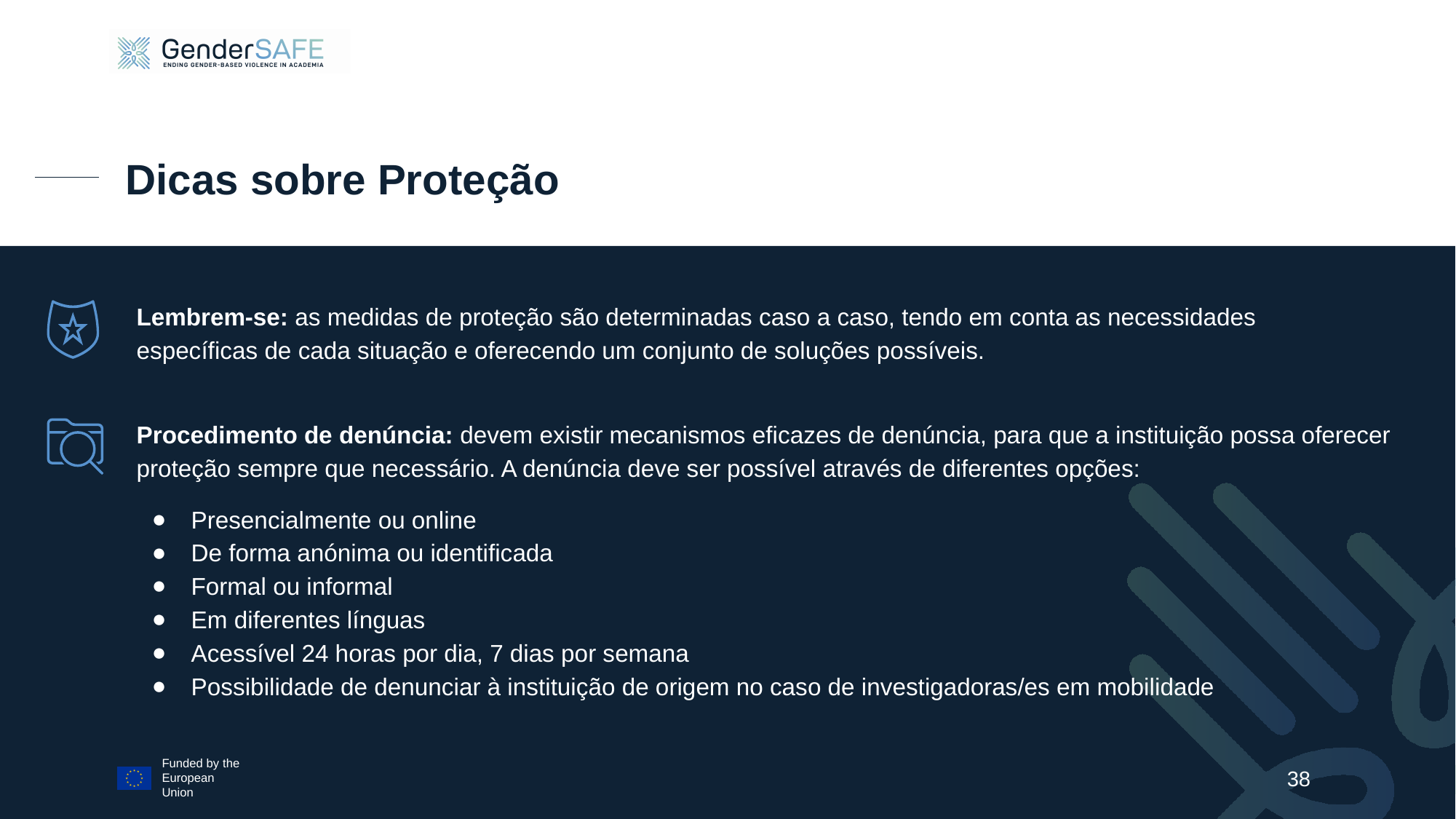

# Dicas sobre Proteção
Lembrem-se: as medidas de proteção são determinadas caso a caso, tendo em conta as necessidades específicas de cada situação e oferecendo um conjunto de soluções possíveis.

Procedimento de denúncia: devem existir mecanismos eficazes de denúncia, para que a instituição possa oferecer proteção sempre que necessário. A denúncia deve ser possível através de diferentes opções:
Presencialmente ou online
De forma anónima ou identificada
Formal ou informal
Em diferentes línguas
Acessível 24 horas por dia, 7 dias por semana
Possibilidade de denunciar à instituição de origem no caso de investigadoras/es em mobilidade